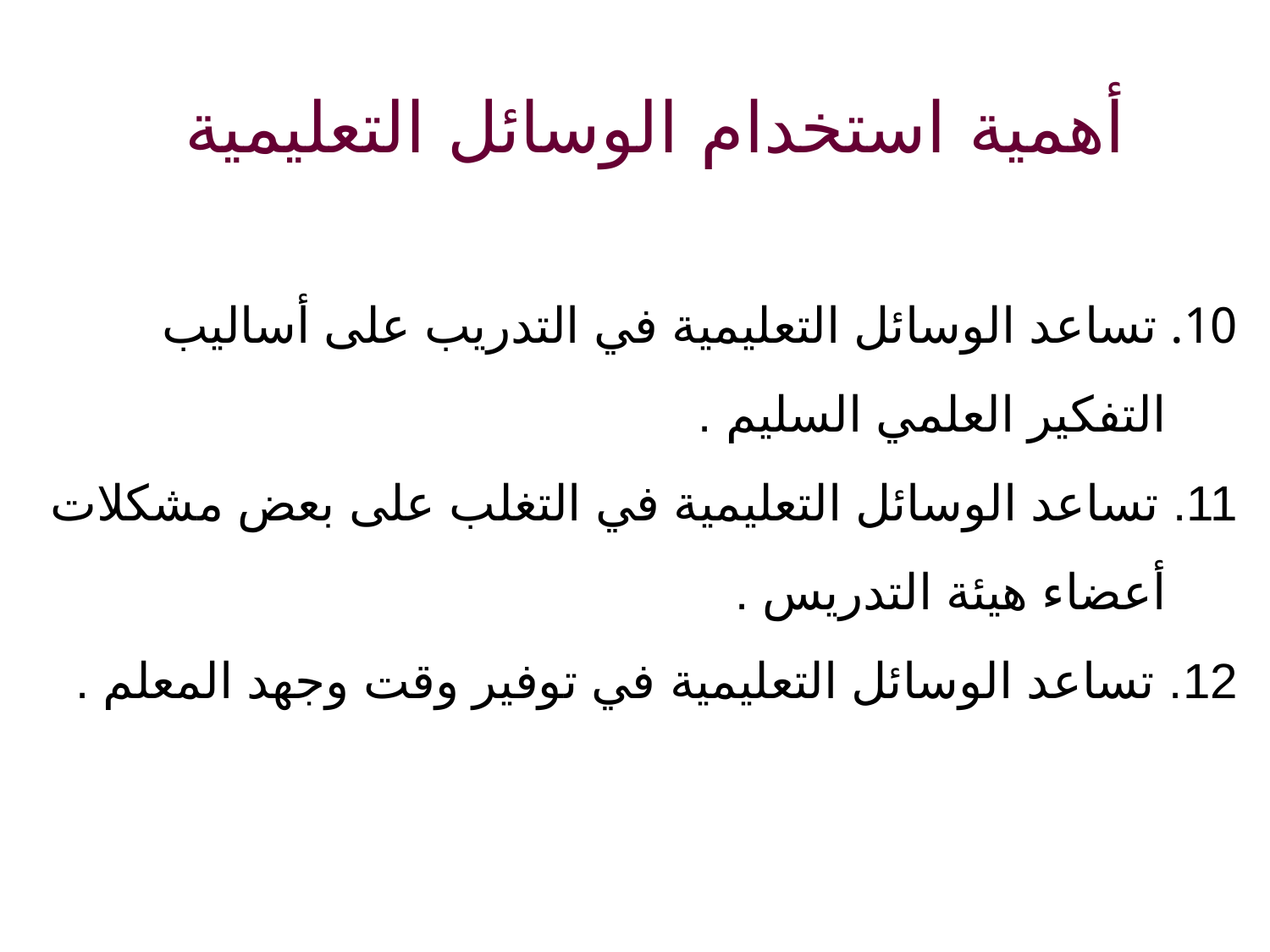

أهمية استخدام الوسائل التعليمية

10. تساعد الوسائل التعليمية في التدريب على أساليب التفكير العلمي السليم .
11. تساعد الوسائل التعليمية في التغلب على بعض مشكلات أعضاء هيئة التدريس .
12. تساعد الوسائل التعليمية في توفير وقت وجهد المعلم .